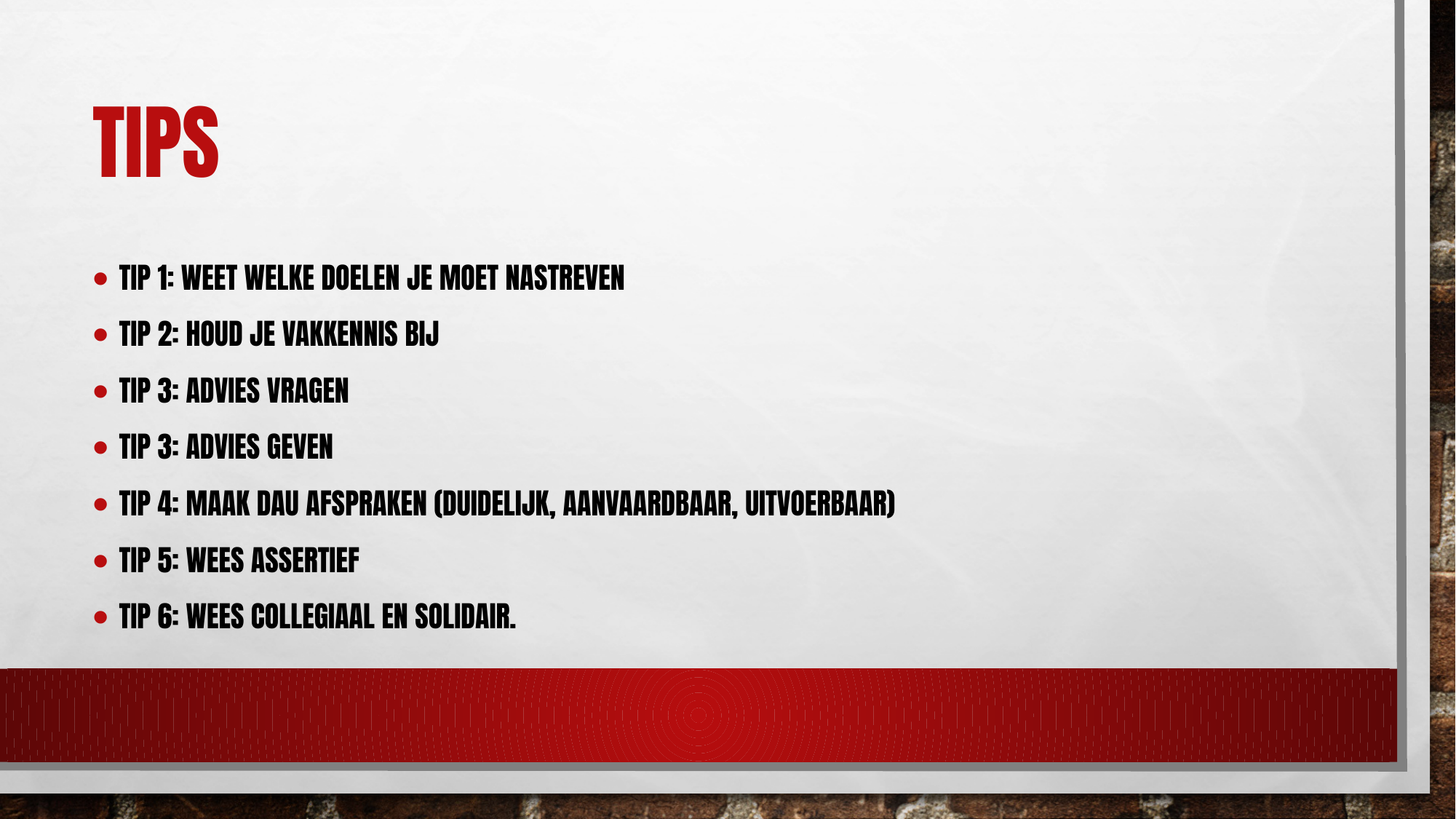

# tips
Tip 1: weet welke doelen je moet nastreven
Tip 2: houd je vakkennis bij
Tip 3: advies vragen
Tip 3: advies geven
Tip 4: maak dau afspraken (duidelijk, aanvaardbaar, uitvoerbaar)
Tip 5: wees assertief
Tip 6: wees collegiaal en solidair.